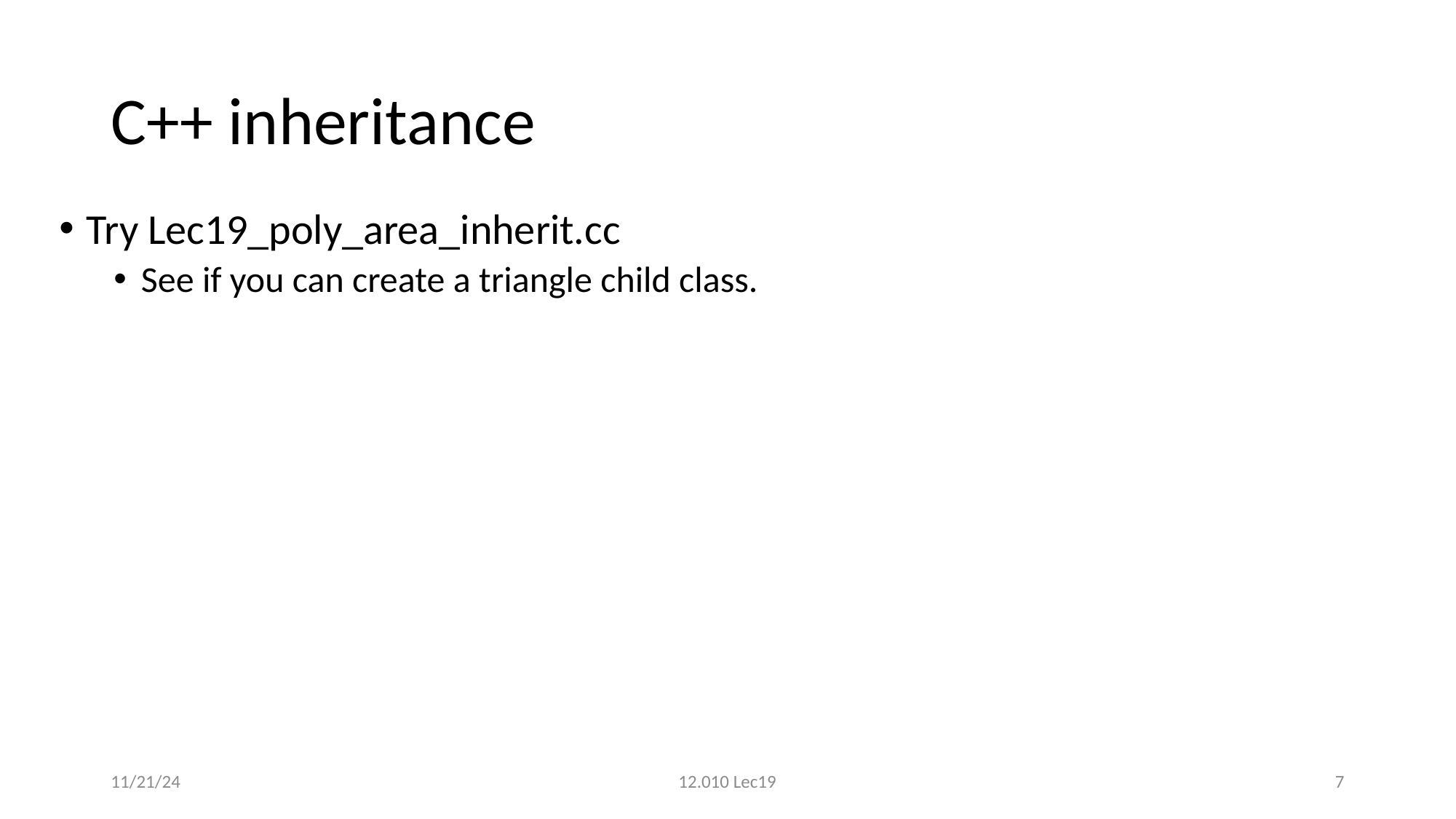

# C++ inheritance
Try Lec19_poly_area_inherit.cc
See if you can create a triangle child class.

11/21/24
12.010 Lec19
7